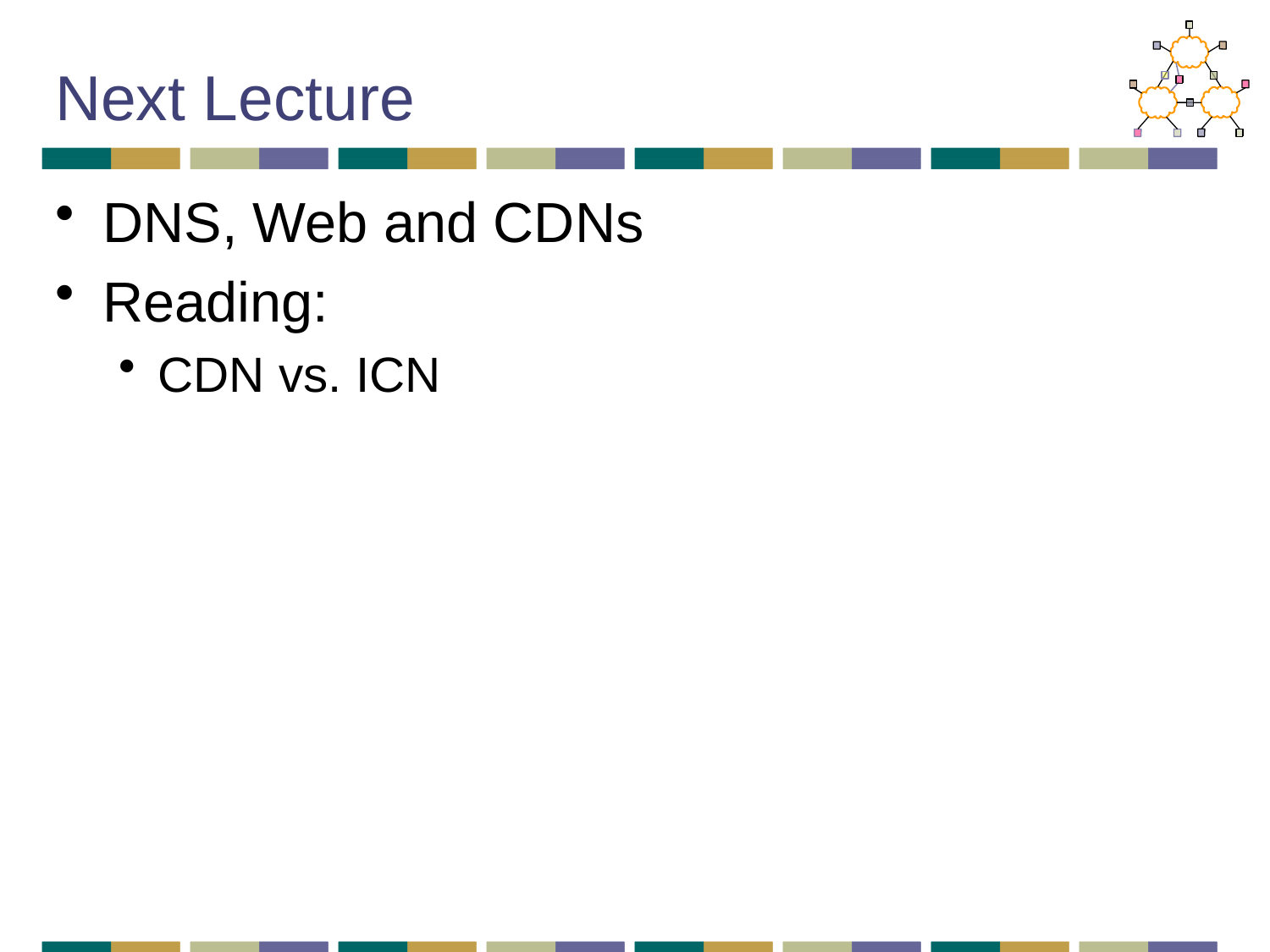

# Next Lecture
DNS, Web and CDNs
Reading:
CDN vs. ICN